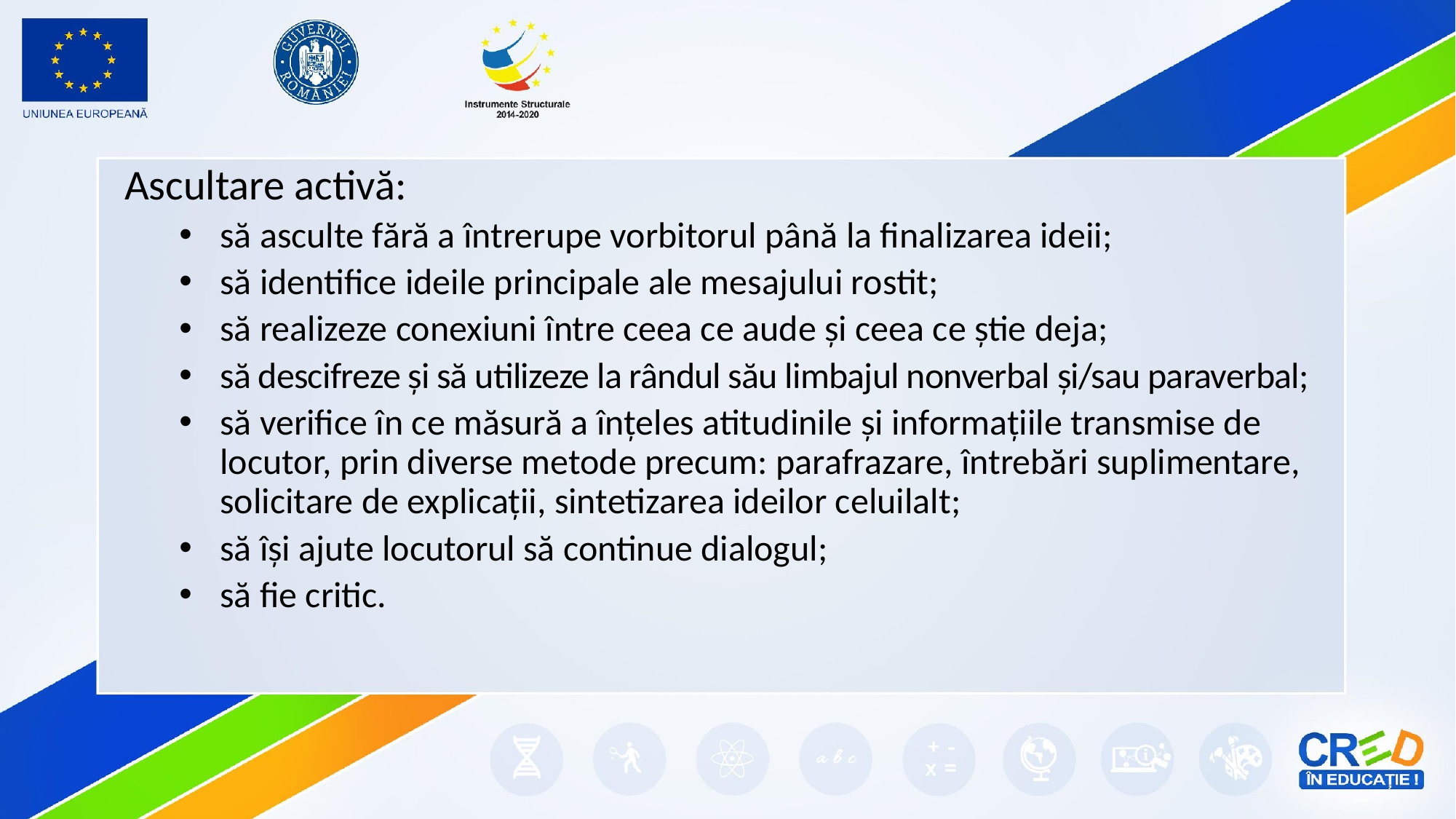

Ascultare activă:
să asculte fără a întrerupe vorbitorul până la finalizarea ideii;
să identifice ideile principale ale mesajului rostit;
să realizeze conexiuni între ceea ce aude și ceea ce știe deja;
să descifreze și să utilizeze la rândul său limbajul nonverbal și/sau paraverbal;
să verifice în ce măsură a înțeles atitudinile și informațiile transmise de locutor, prin diverse metode precum: parafrazare, întrebări suplimentare, solicitare de explicații, sintetizarea ideilor celuilalt;
să își ajute locutorul să continue dialogul;
să fie critic.